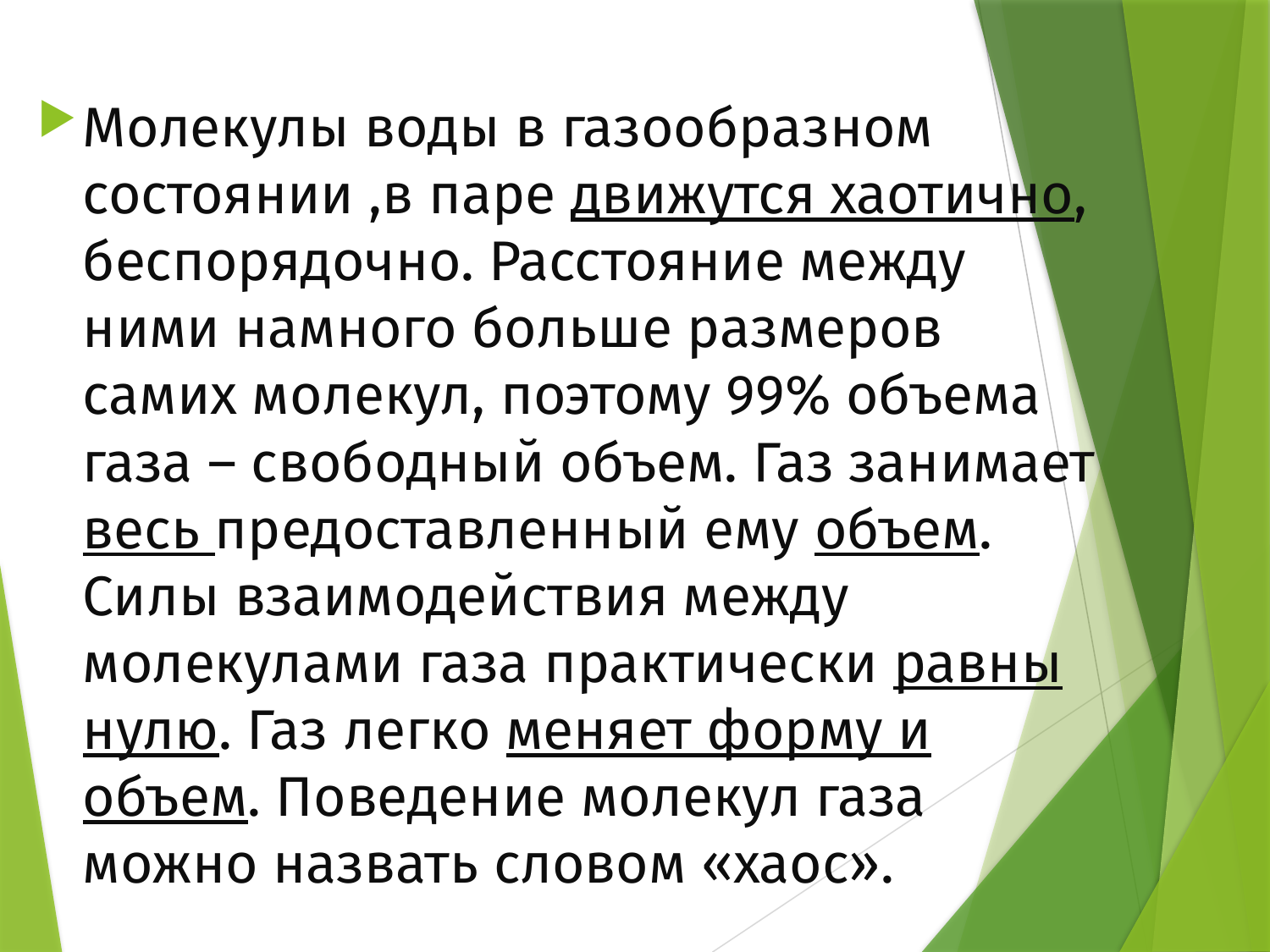

Молекулы воды в газообразном состоянии ,в паре движутся хаотично, беспорядочно. Расстояние между ними намного больше размеров самих молекул, поэтому 99% объема газа – свободный объем. Газ занимает весь предоставленный ему объем. Силы взаимодействия между молекулами газа практически равны нулю. Газ легко меняет форму и объем. Поведение молекул газа можно назвать словом «хаос».

#